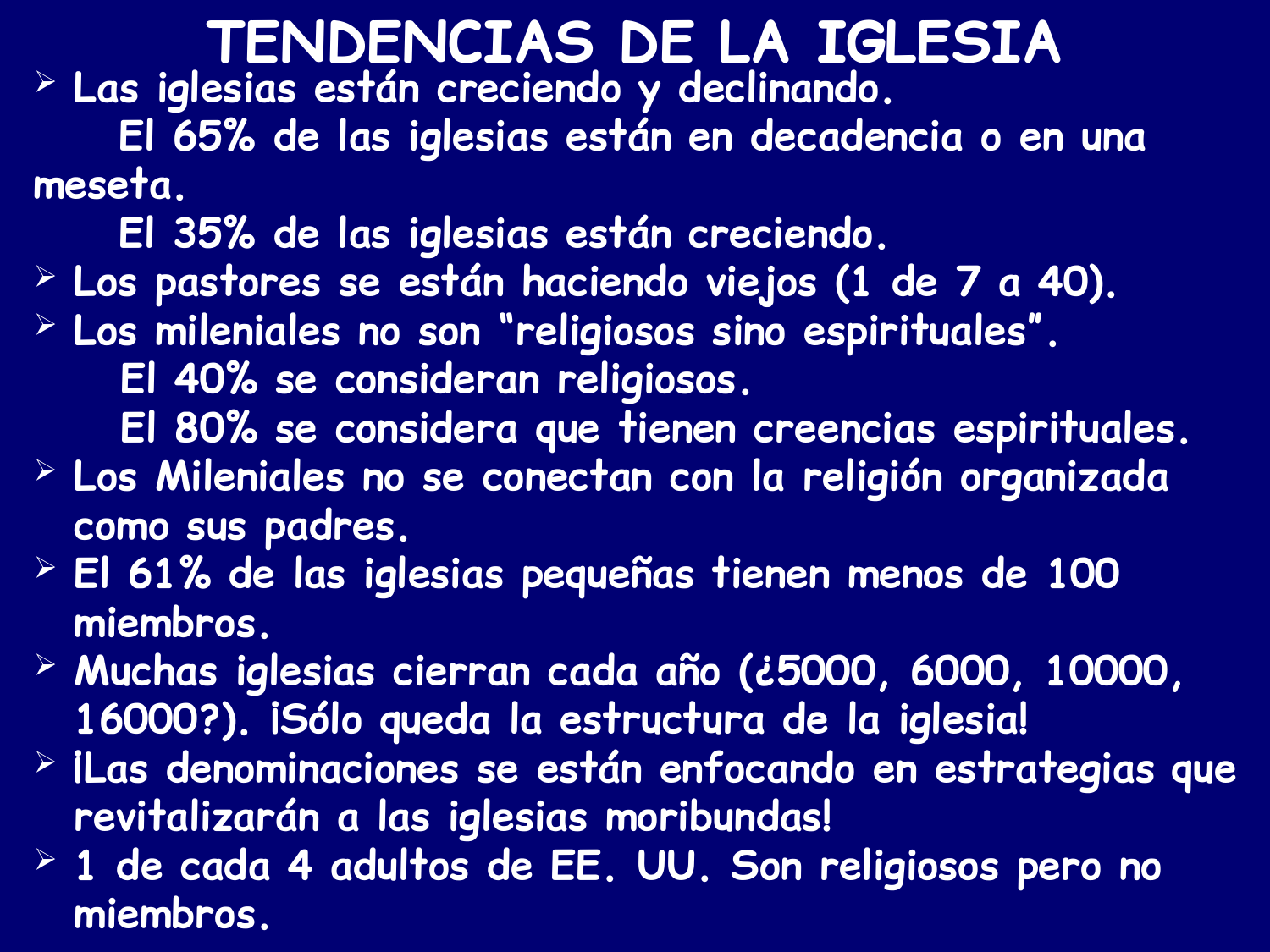

TENDENCIAS DE LA IGLESIA
Las iglesias están creciendo y declinando.
	El 65% de las iglesias están en decadencia o en una meseta.
	El 35% de las iglesias están creciendo.
Los pastores se están haciendo viejos (1 de 7 a 40).
Los mileniales no son “religiosos sino espirituales”.
El 40% se consideran religiosos.
El 80% se considera que tienen creencias espirituales.
Los Mileniales no se conectan con la religión organizada como sus padres.
El 61% de las iglesias pequeñas tienen menos de 100 miembros.
Muchas iglesias cierran cada año (¿5000, 6000, 10000, 16000?). ¡Sólo queda la estructura de la iglesia!
¡Las denominaciones se están enfocando en estrategias que revitalizarán a las iglesias moribundas!
1 de cada 4 adultos de EE. UU. Son religiosos pero no miembros.